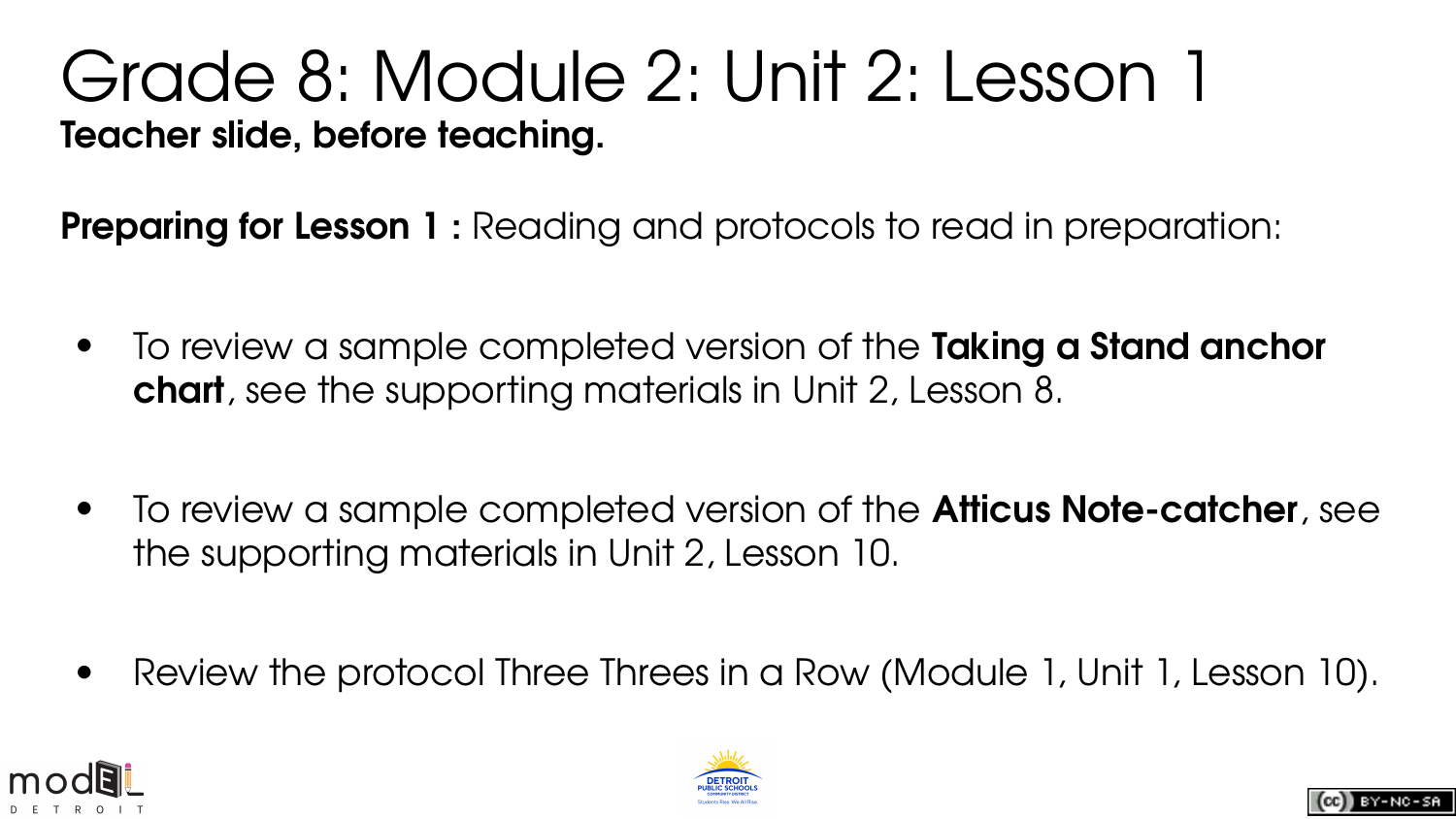

# Grade 8: Module 2: Unit 2: Lesson 1
Teacher slide, before teaching.
Preparing for Lesson 1 : Reading and protocols to read in preparation:

To review a sample completed version of the Taking a Stand anchor chart, see the supporting materials in Unit 2, Lesson 8.

To review a sample completed version of the Atticus Note-catcher, see the supporting materials in Unit 2, Lesson 10.

Review the protocol Three Threes in a Row (Module 1, Unit 1, Lesson 10).